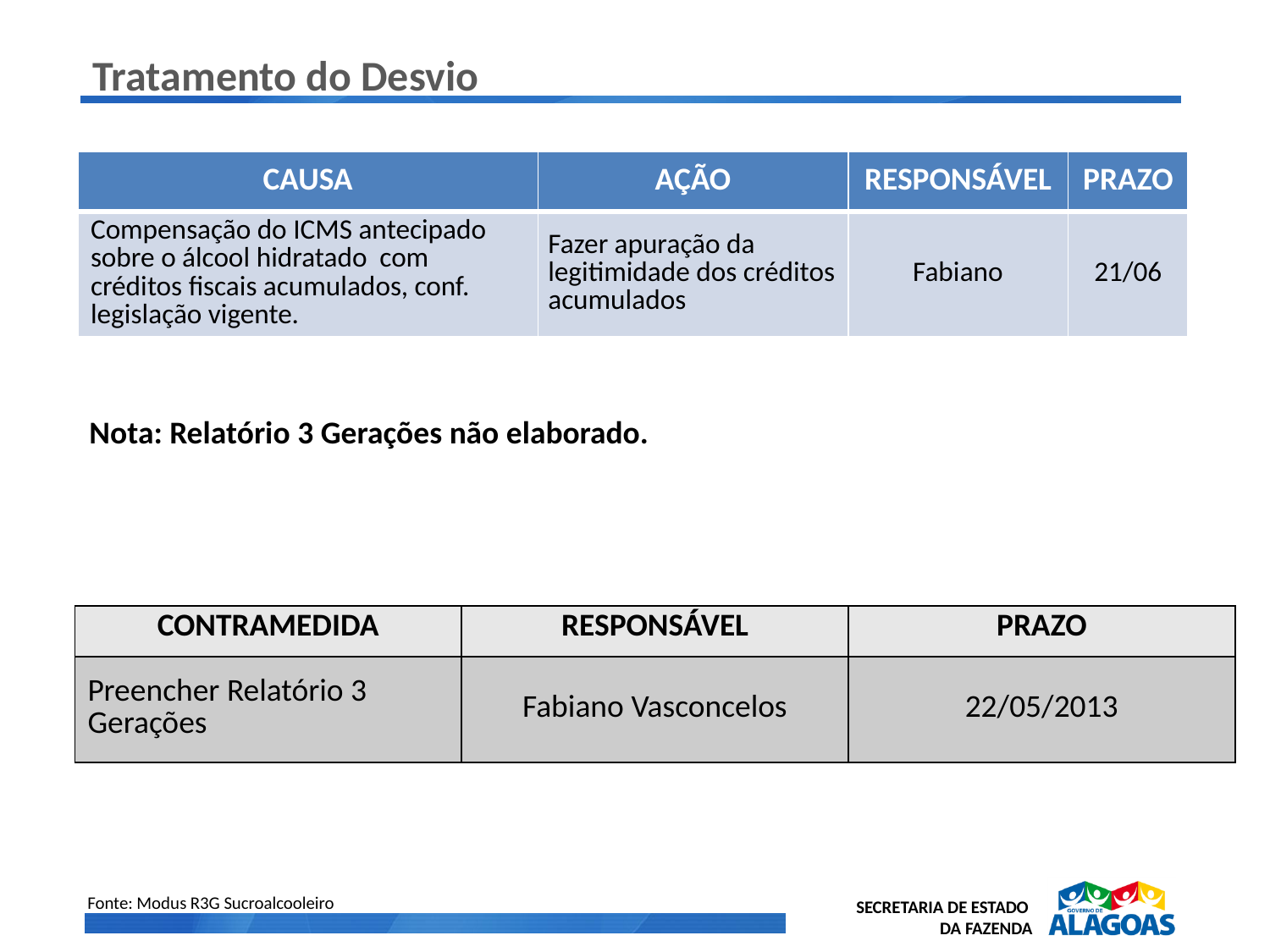

# Tratamento do Desvio
| CAUSA | AÇÃO | RESPONSÁVEL | PRAZO |
| --- | --- | --- | --- |
| Compensação do ICMS antecipado sobre o álcool hidratado com créditos fiscais acumulados, conf. legislação vigente. | Fazer apuração da legitimidade dos créditos acumulados | Fabiano | 21/06 |
Nota: Relatório 3 Gerações não elaborado.
| CONTRAMEDIDA | RESPONSÁVEL | PRAZO |
| --- | --- | --- |
| Preencher Relatório 3 Gerações | Fabiano Vasconcelos | 22/05/2013 |
Fonte: Modus R3G Sucroalcooleiro